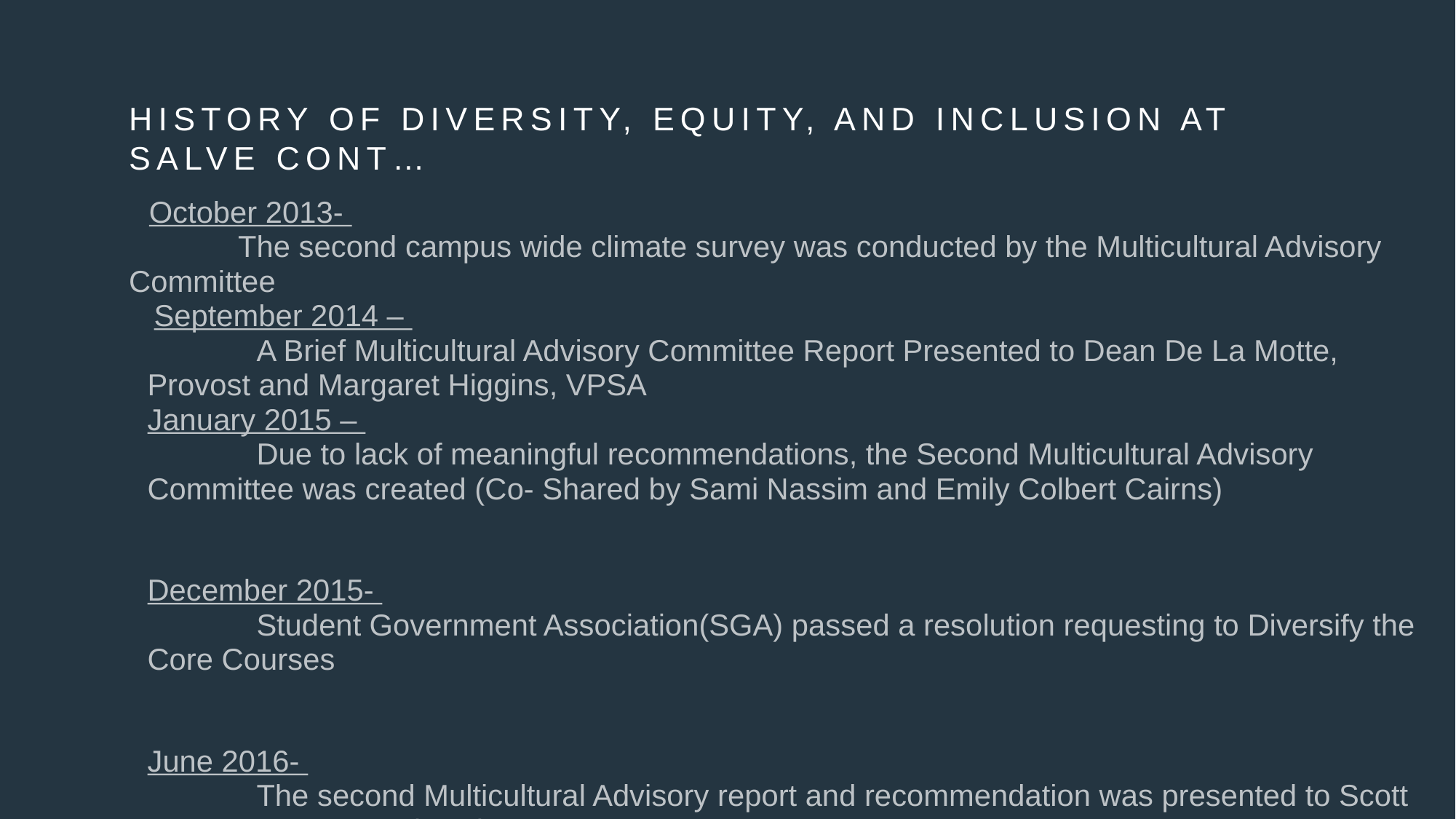

# History of Diversity, Equity, and Inclusion at Salve Cont…
   October 2013-
	The second campus wide climate survey was conducted by the Multicultural Advisory Committee
   September 2014 –
	A Brief Multicultural Advisory Committee Report Presented to Dean De La Motte, Provost and Margaret Higgins, VPSA
January 2015 –
	Due to lack of meaningful recommendations, the Second Multicultural Advisory Committee was created (Co- Shared by Sami Nassim and Emily Colbert Cairns)

December 2015-
	Student Government Association(SGA) passed a resolution requesting to Diversify the Core Courses

June 2016-
	The second Multicultural Advisory report and recommendation was presented to Scott Zeman, Provost and Barbara LoMonaco, VPSA